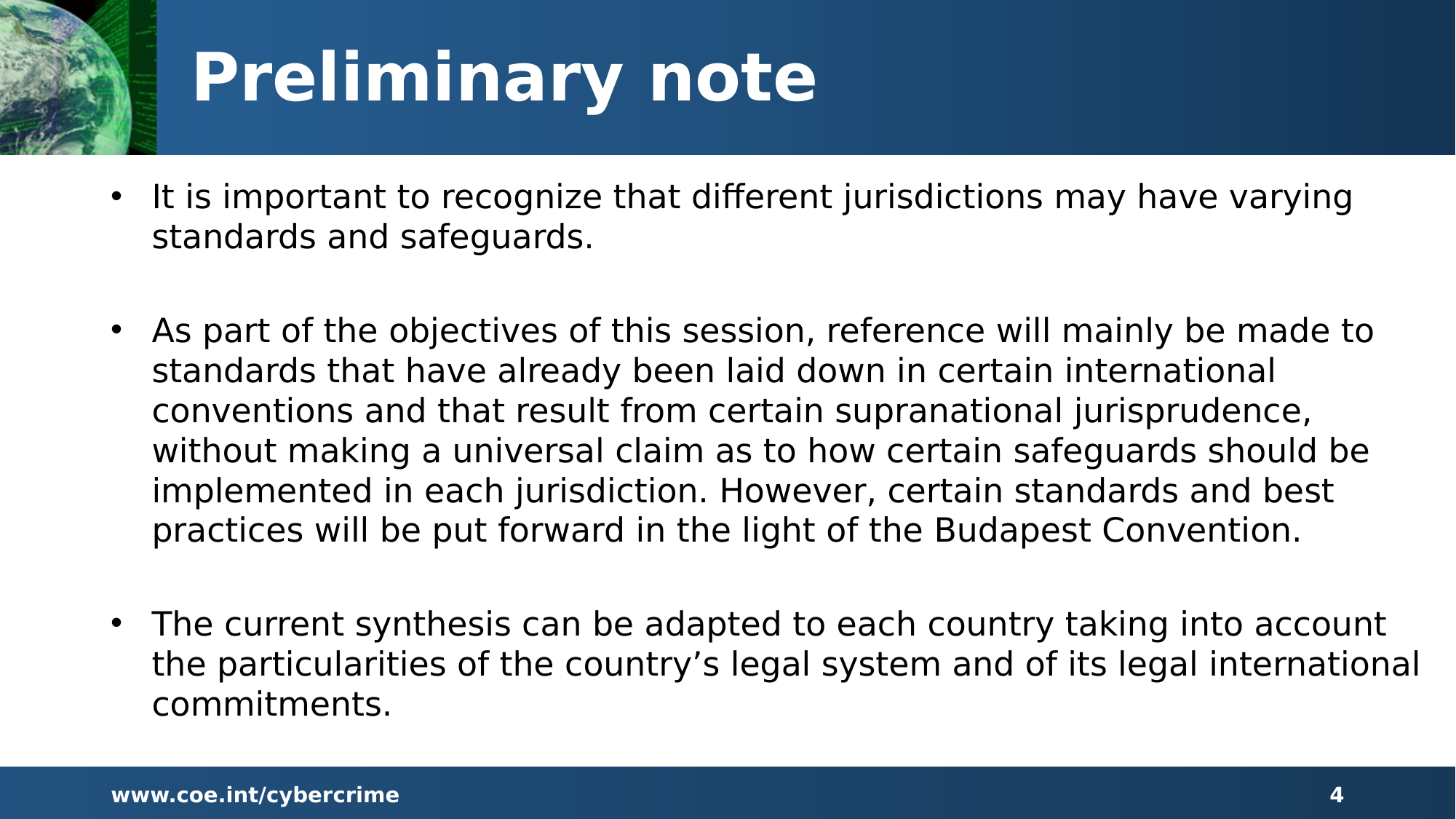

Preliminary note
It is important to recognize that different jurisdictions may have varying standards and safeguards.

As part of the objectives of this session, reference will mainly be made to standards that have already been laid down in certain international conventions and that result from certain supranational jurisprudence, without making a universal claim as to how certain safeguards should be implemented in each jurisdiction. However, certain standards and best practices will be put forward in the light of the Budapest Convention.

The current synthesis can be adapted to each country taking into account the particularities of the country’s legal system and of its legal international commitments.

www.coe.int/cybercrime
4